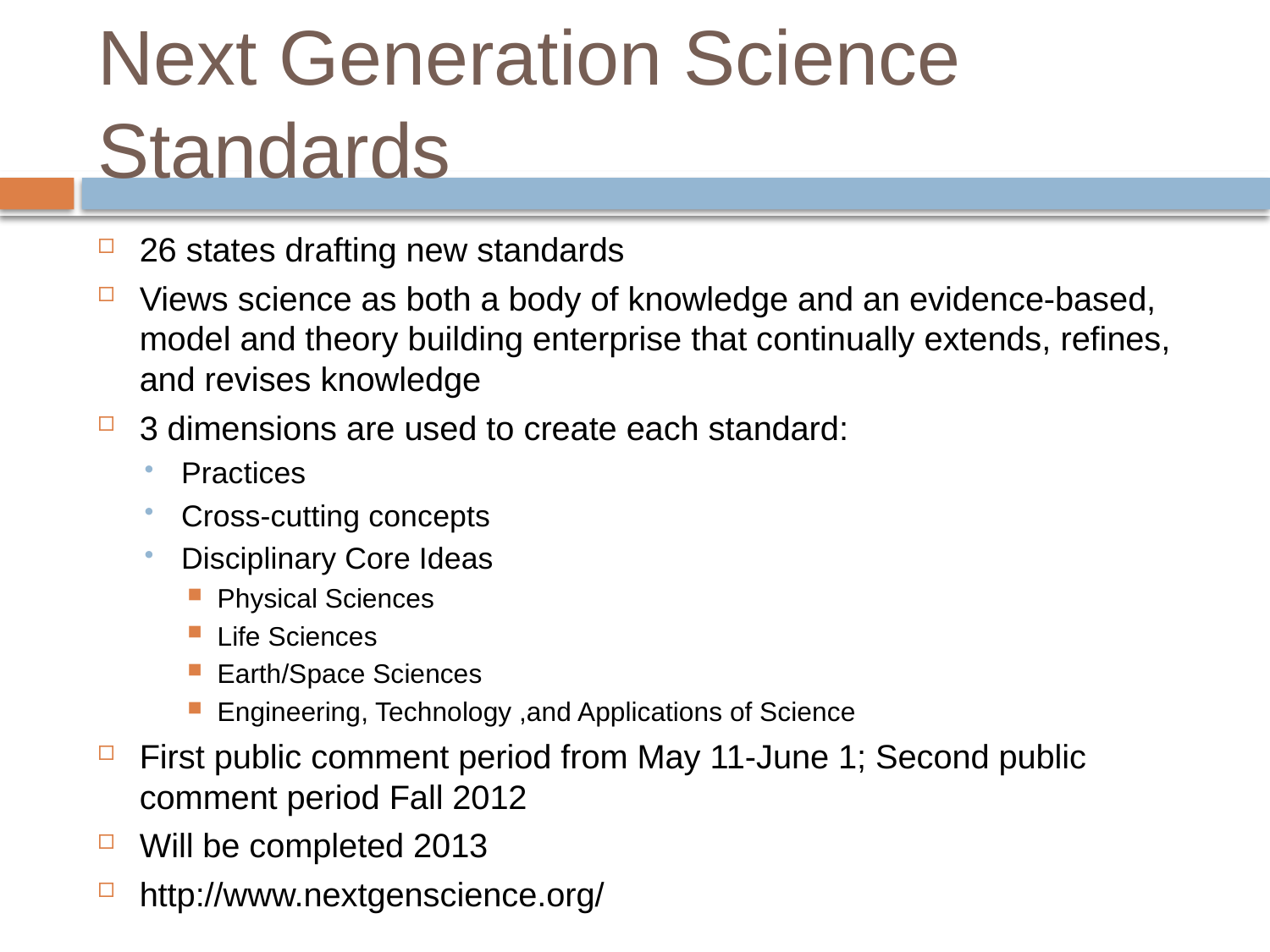

# Next Generation Science Standards
26 states drafting new standards
Views science as both a body of knowledge and an evidence-based, model and theory building enterprise that continually extends, refines, and revises knowledge
3 dimensions are used to create each standard:
Practices
Cross-cutting concepts
Disciplinary Core Ideas
Physical Sciences
Life Sciences
Earth/Space Sciences
Engineering, Technology ,and Applications of Science
First public comment period from May 11-June 1; Second public comment period Fall 2012
Will be completed 2013
http://www.nextgenscience.org/